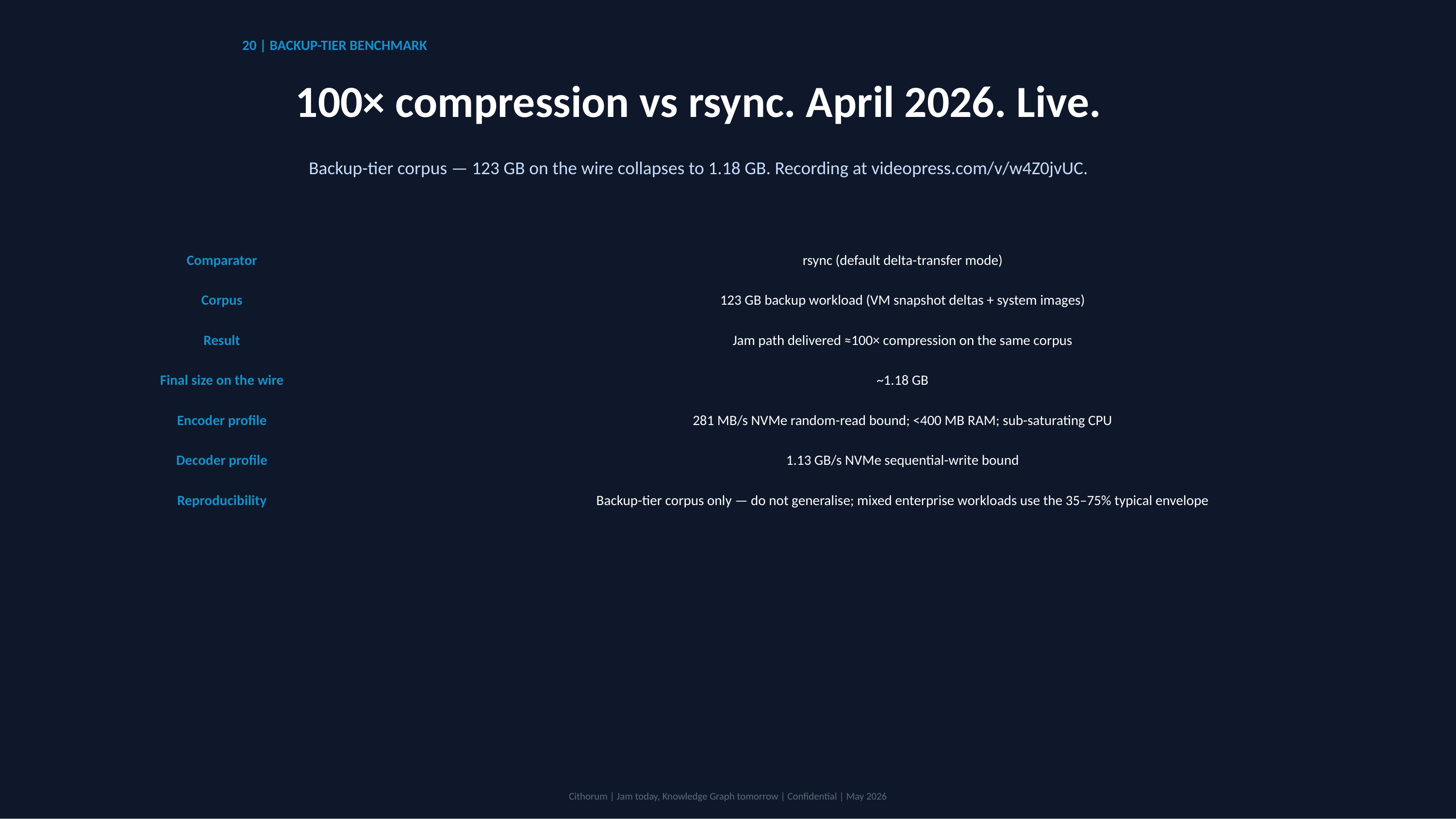

20 | BACKUP-TIER BENCHMARK
100× compression vs rsync. April 2026. Live.
Backup-tier corpus — 123 GB on the wire collapses to 1.18 GB. Recording at videopress.com/v/w4Z0jvUC.
Comparator
rsync (default delta-transfer mode)
Corpus
123 GB backup workload (VM snapshot deltas + system images)
Result
Jam path delivered ≈100× compression on the same corpus
Final size on the wire
~1.18 GB
Encoder profile
281 MB/s NVMe random-read bound; <400 MB RAM; sub-saturating CPU
Decoder profile
1.13 GB/s NVMe sequential-write bound
Reproducibility
Backup-tier corpus only — do not generalise; mixed enterprise workloads use the 35–75% typical envelope
Cithorum | Jam today, Knowledge Graph tomorrow | Confidential | May 2026